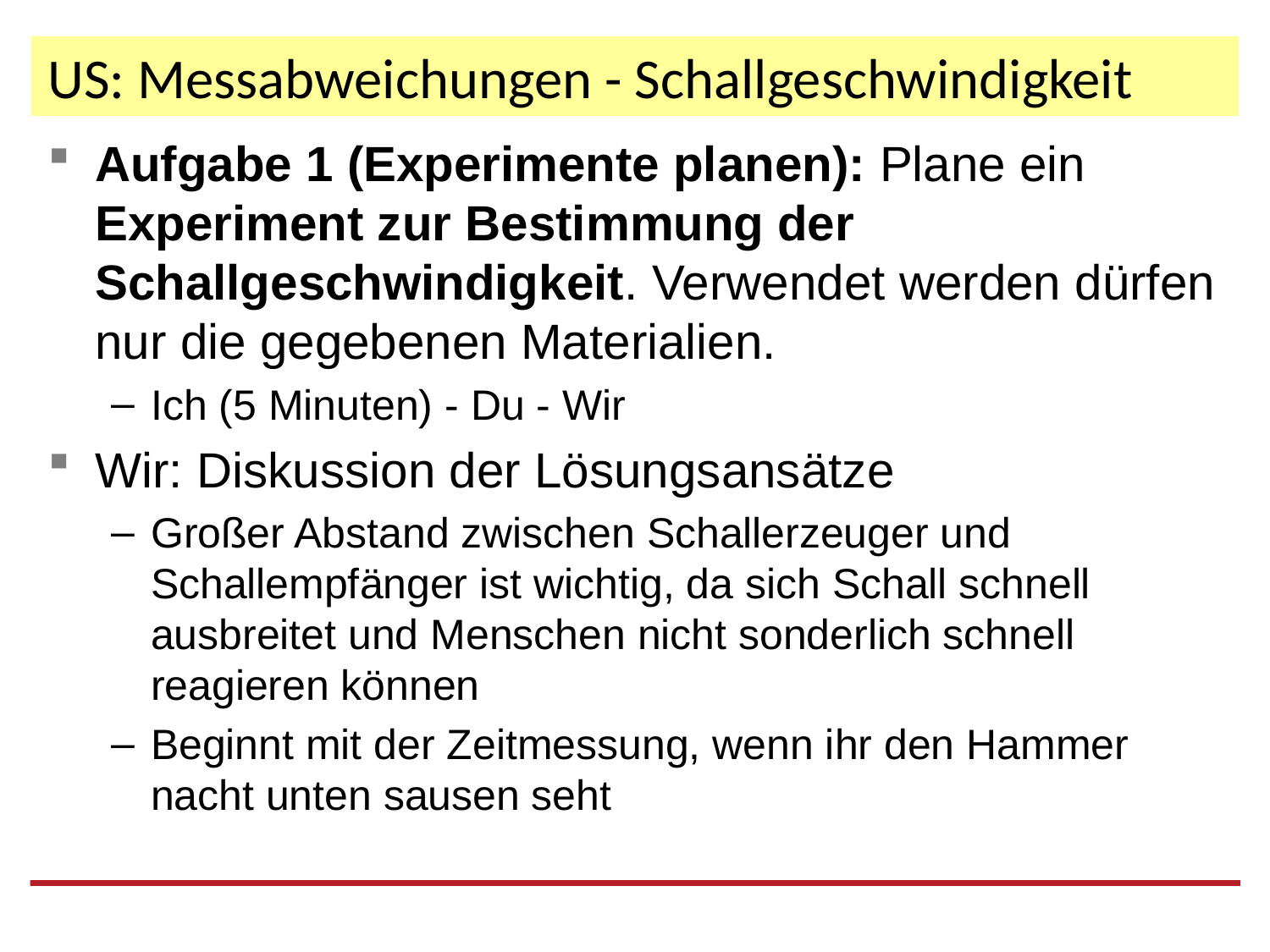

# US: Messabweichungen - Schallgeschwindigkeit
Aufgabe 1 (Experimente planen): Plane ein Experiment zur Bestimmung der Schallgeschwindigkeit. Verwendet werden dürfen nur die gegebenen Materialien.
Ich (5 Minuten) - Du - Wir
Wir: Diskussion der Lösungsansätze
Großer Abstand zwischen Schallerzeuger und Schallempfänger ist wichtig, da sich Schall schnell ausbreitet und Menschen nicht sonderlich schnell reagieren können
Beginnt mit der Zeitmessung, wenn ihr den Hammer nacht unten sausen seht